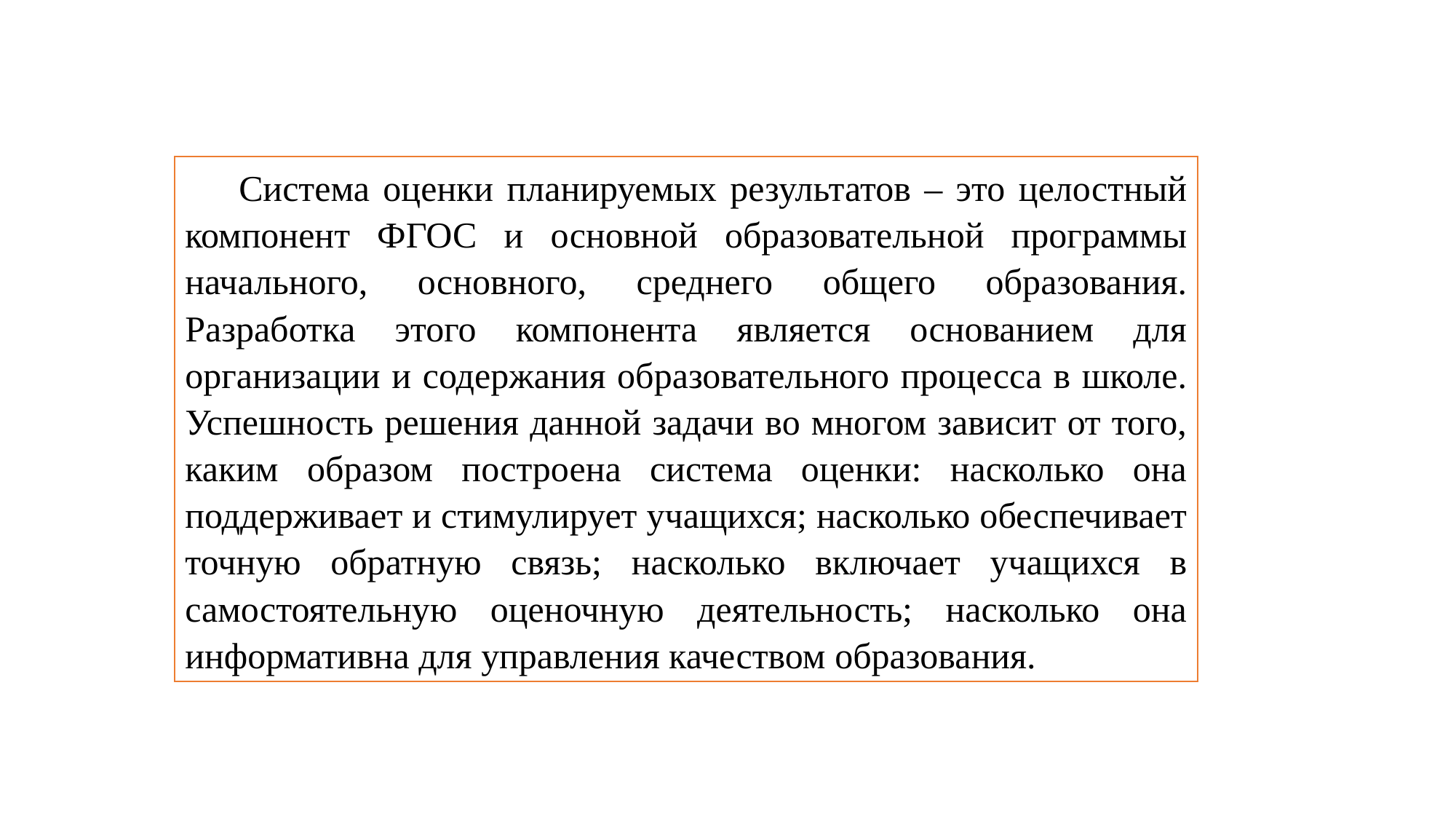

Система оценки планируемых результатов – это целостный компонент ФГОС и основной образовательной программы начального, основного, среднего общего образования. Разработка этого компонента является основанием для организации и содержания образовательного процесса в школе. Успешность решения данной задачи во многом зависит от того, каким образом построена система оценки: насколько она поддерживает и стимулирует учащихся; насколько обеспечивает точную обратную связь; насколько включает учащихся в самостоятельную оценочную деятельность; насколько она информативна для управления качеством образования.